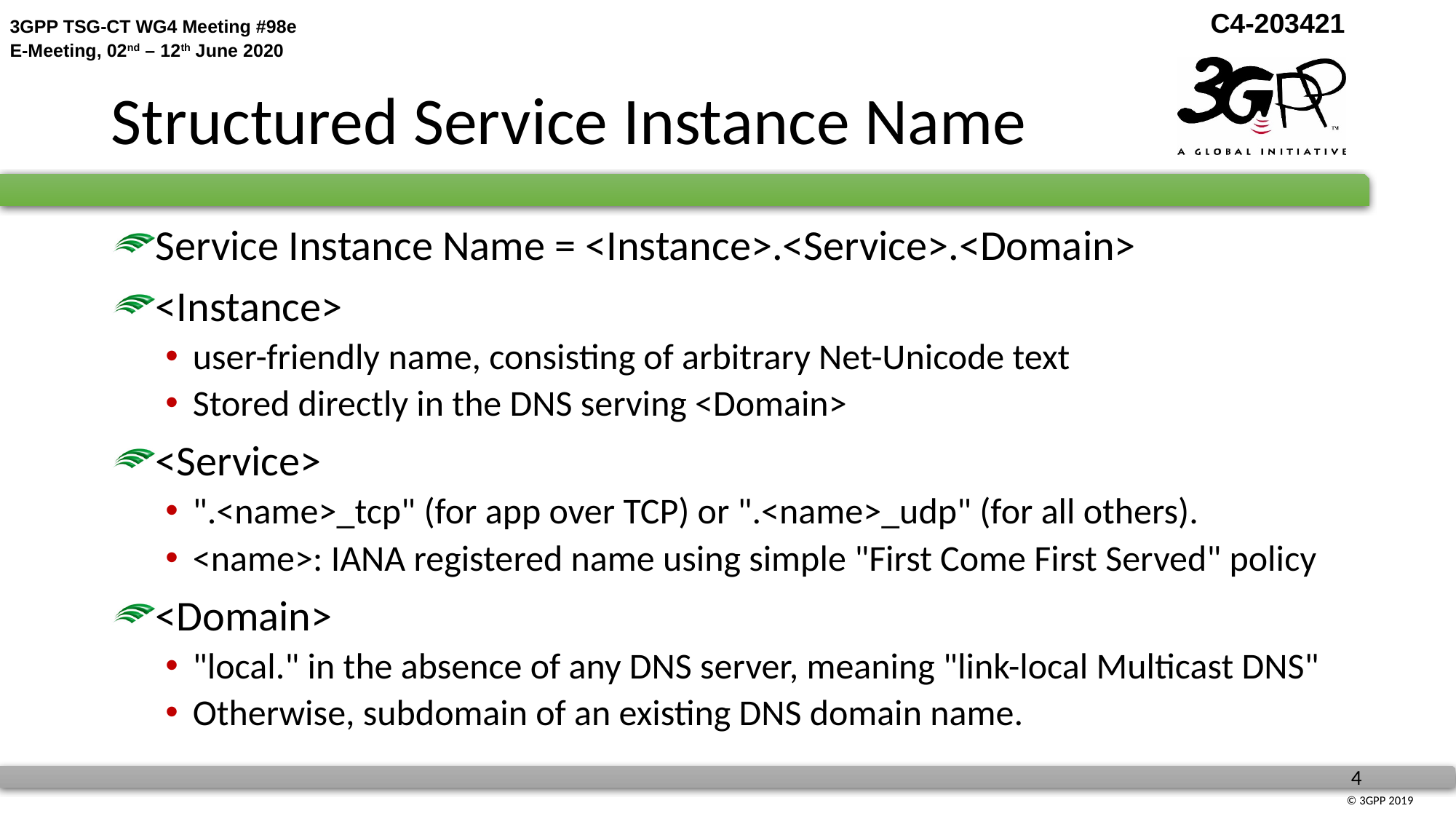

# Structured Service Instance Name
Service Instance Name = <Instance>.<Service>.<Domain>
<Instance>
user-friendly name, consisting of arbitrary Net-Unicode text
Stored directly in the DNS serving <Domain>
<Service>
".<name>_tcp" (for app over TCP) or ".<name>_udp" (for all others).
<name>: IANA registered name using simple "First Come First Served" policy
<Domain>
"local." in the absence of any DNS server, meaning "link-local Multicast DNS"
Otherwise, subdomain of an existing DNS domain name.